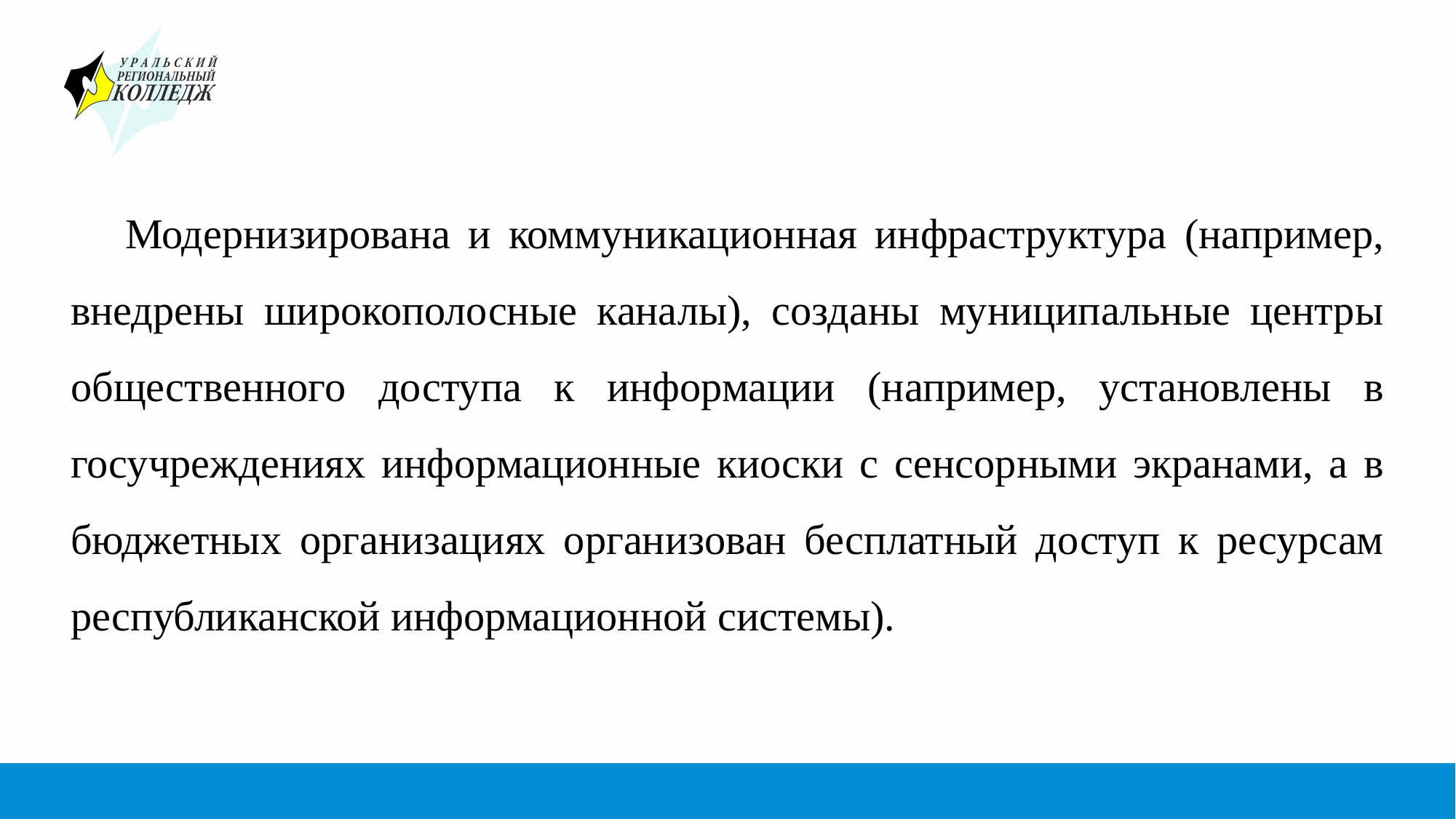

#
Модернизирована и коммуникационная инфраструктура (например, внедрены широкополосные каналы), созданы муниципальные центры общественного доступа к информации (например, установлены в госучреждениях информационные киоски с сенсорными экранами, а в бюджетных организациях организован бесплатный доступ к ресурсам республиканской информационной системы).